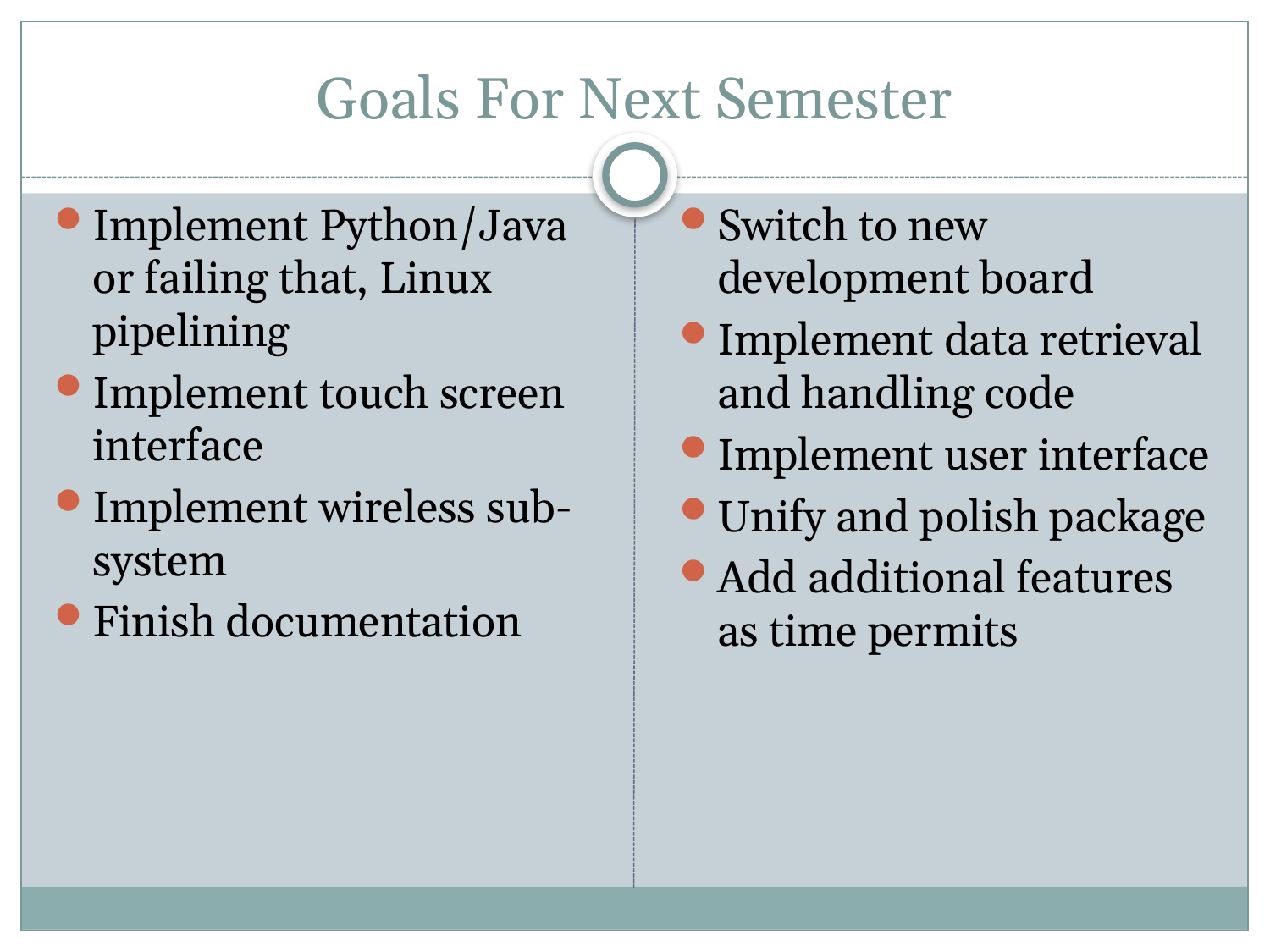

# Goals For Next Semester
Implement Python/Java or failing that, Linux pipelining
Implement touch screen interface
Implement wireless sub-system
Finish documentation
Switch to new development board
Implement data retrieval and handling code
Implement user interface
Unify and polish package
Add additional features as time permits